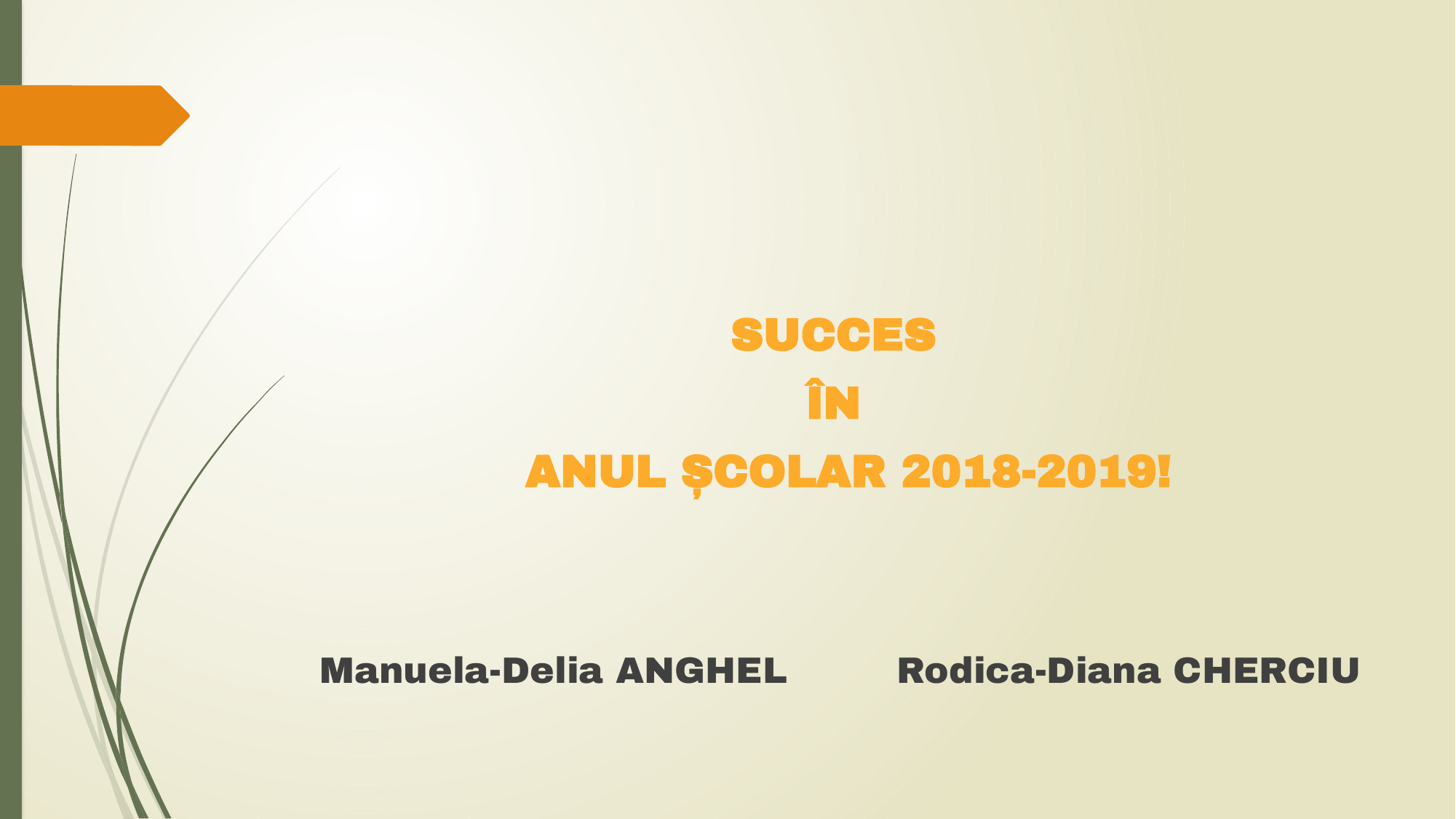

#

SUCCES
ÎN
 ANUL ŞCOLAR 2018-2019!

Manuela-Delia ANGHEL         Rodica-Diana CHERCIU